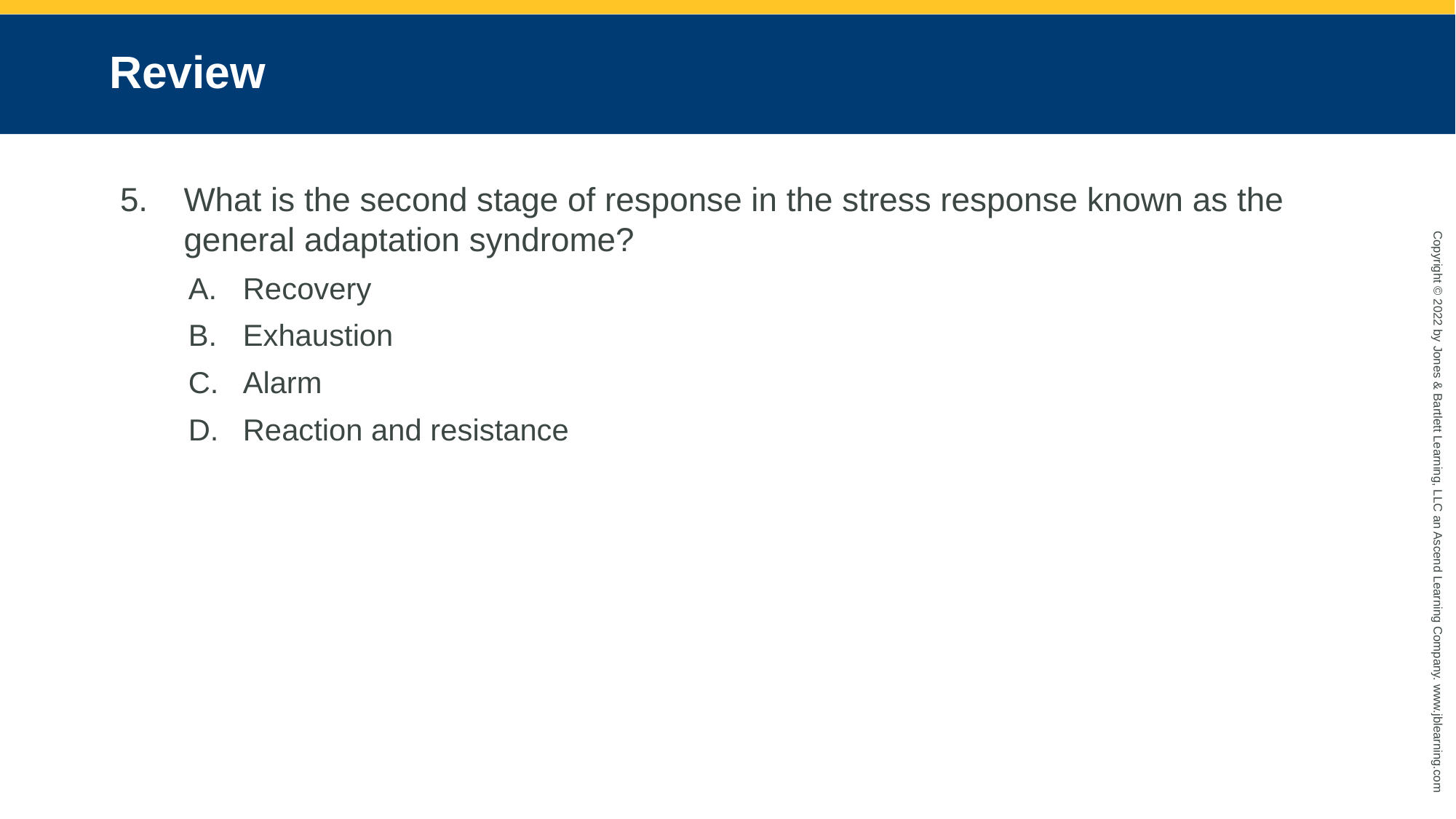

# Review
What is the second stage of response in the stress response known as the general adaptation syndrome?
Recovery
Exhaustion
Alarm
Reaction and resistance